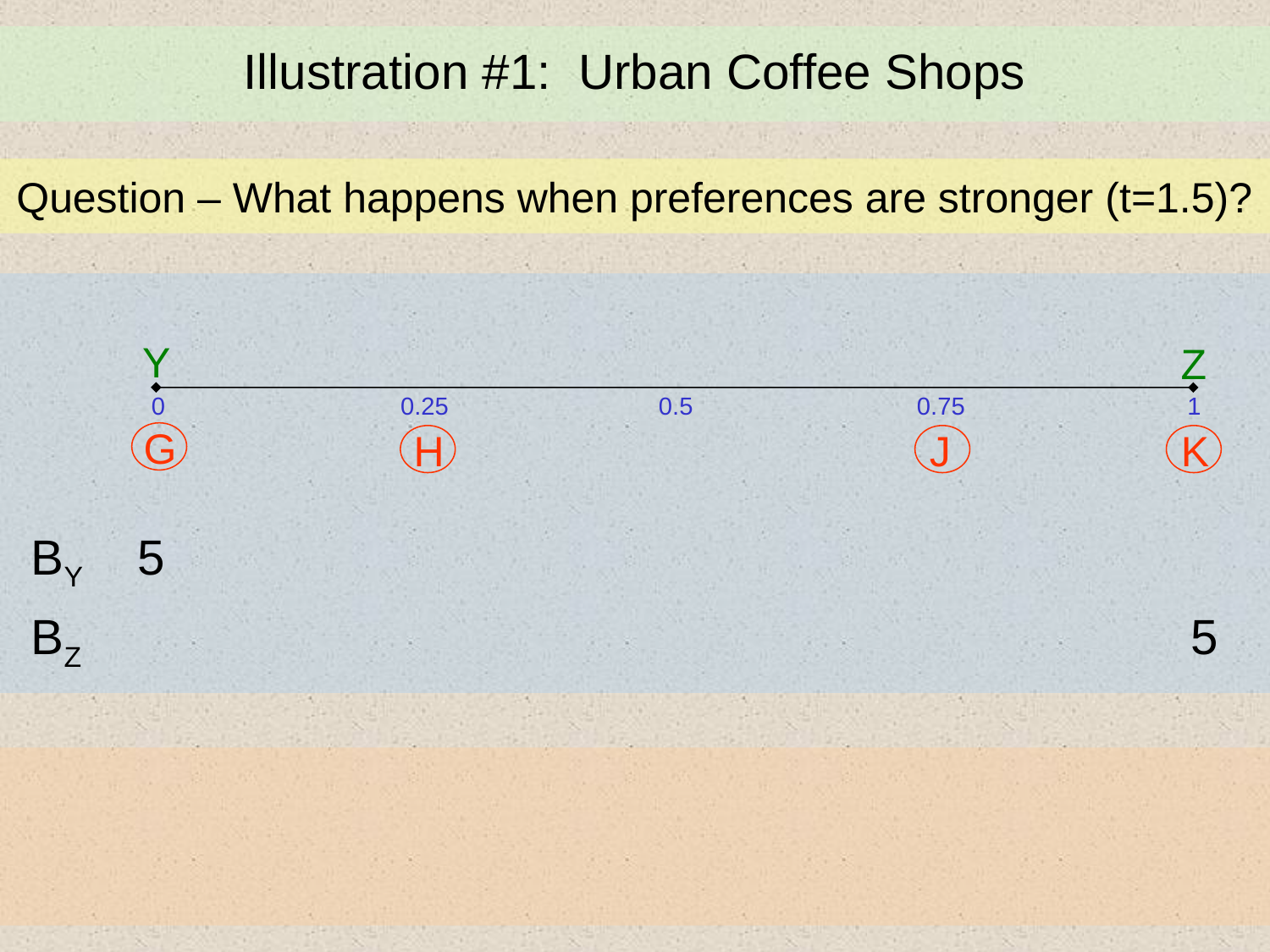

Illustration #1:  Urban Coffee Shops
Question – What happens when preferences are stronger (t=1.5)?

Y
Z
0
0.25
0.5
0.75
1

G
H
J
K

| BY | 5 |  |  |  |  |
| --- | --- | --- | --- | --- | --- |
| BZ |  |  |  |  | 5 |